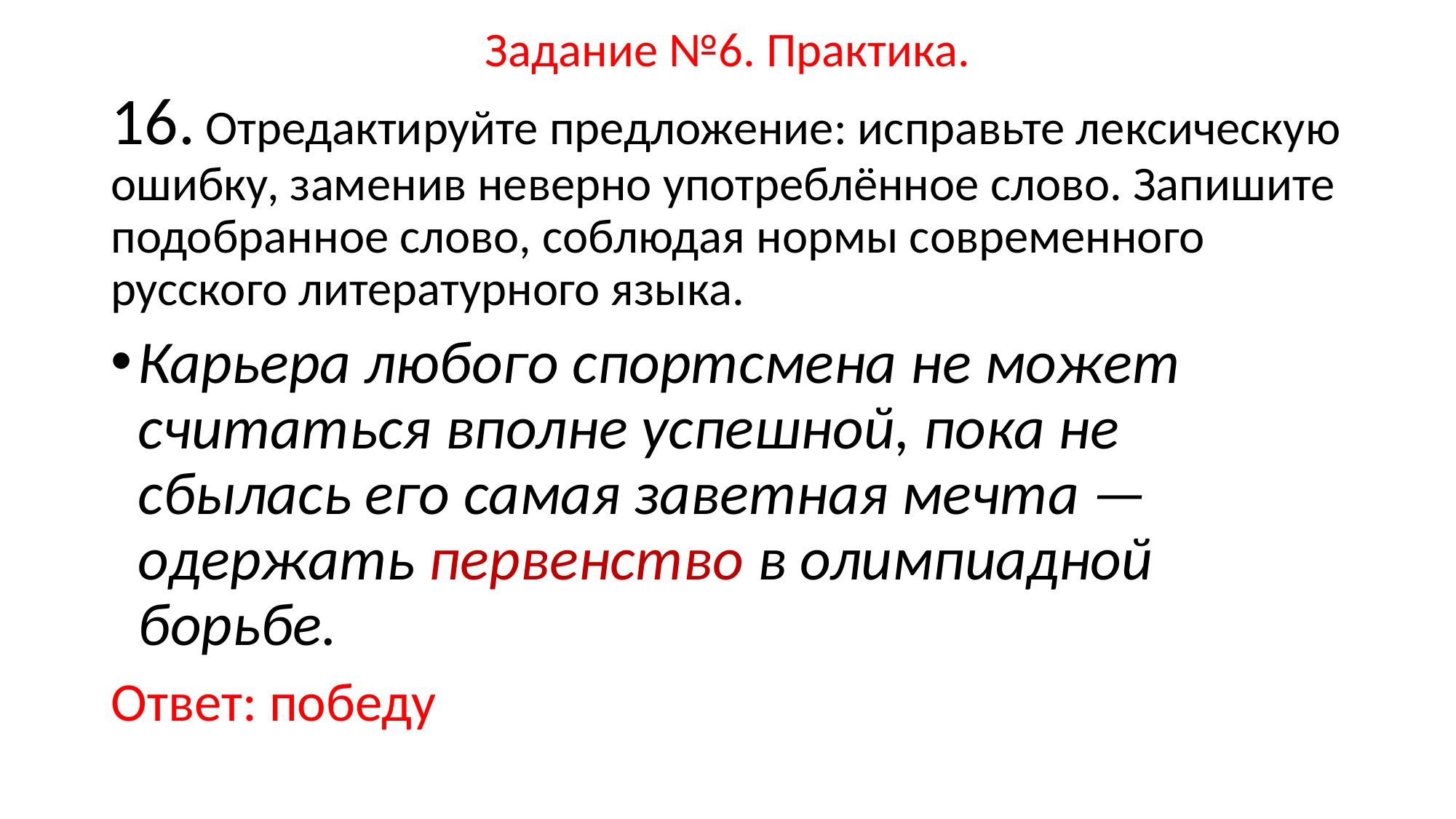

# Задание №6. Практика.
16. Отредактируйте предложение: исправьте лексическую ошибку, заменив неверно употреблённое слово. Запишите подобранное слово, соблюдая нормы современного русского литературного языка.
Карьера любого спортсмена не может считаться вполне успешной, пока не сбылась его самая заветная мечта — одержать первенство в олимпиадной борьбе.
Ответ: победу